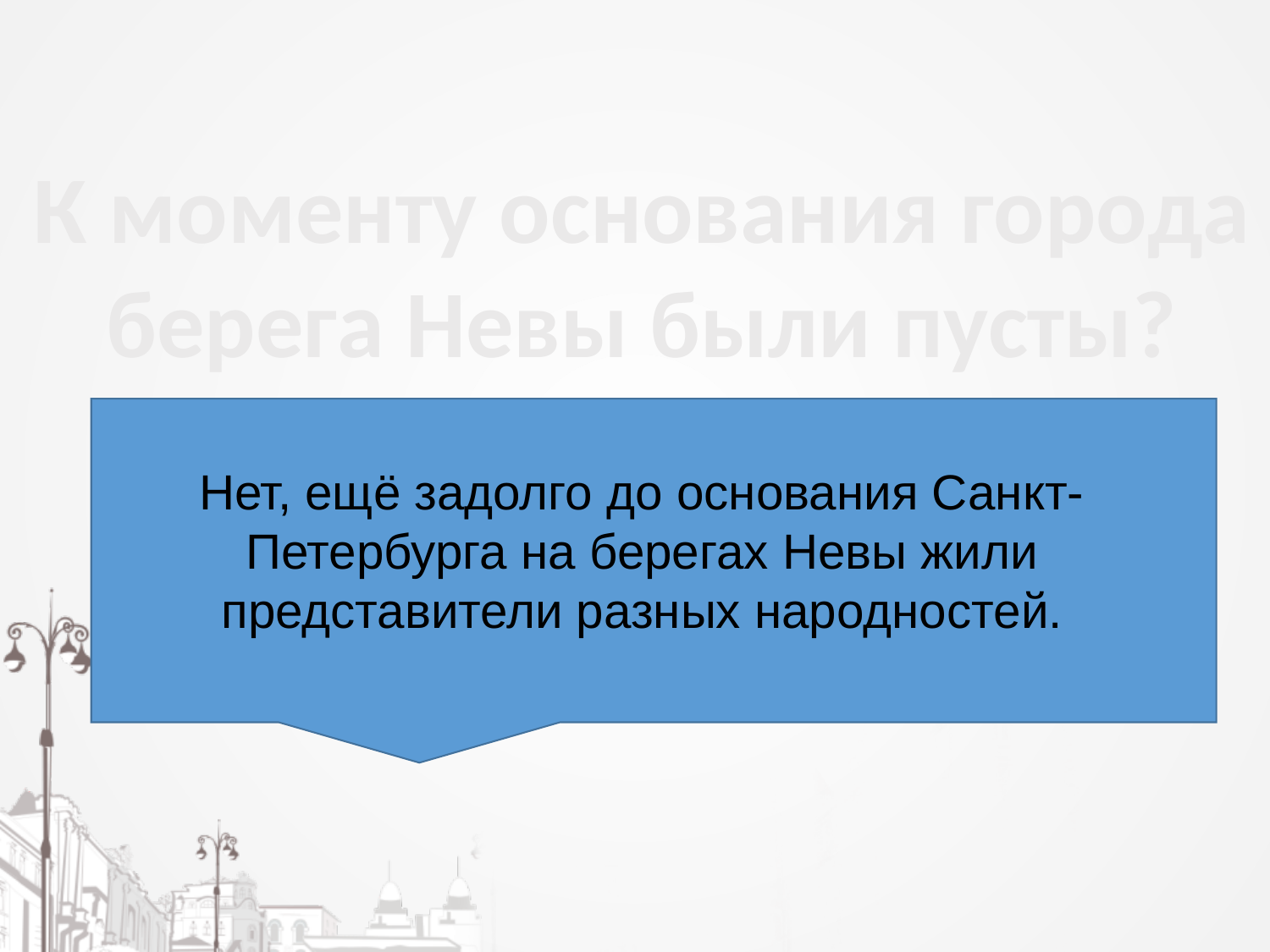

К моменту основания города берега Невы были пусты?

Нет, ещё задолго до основания Санкт-Петербурга на берегах Невы жили представители разных народностей.